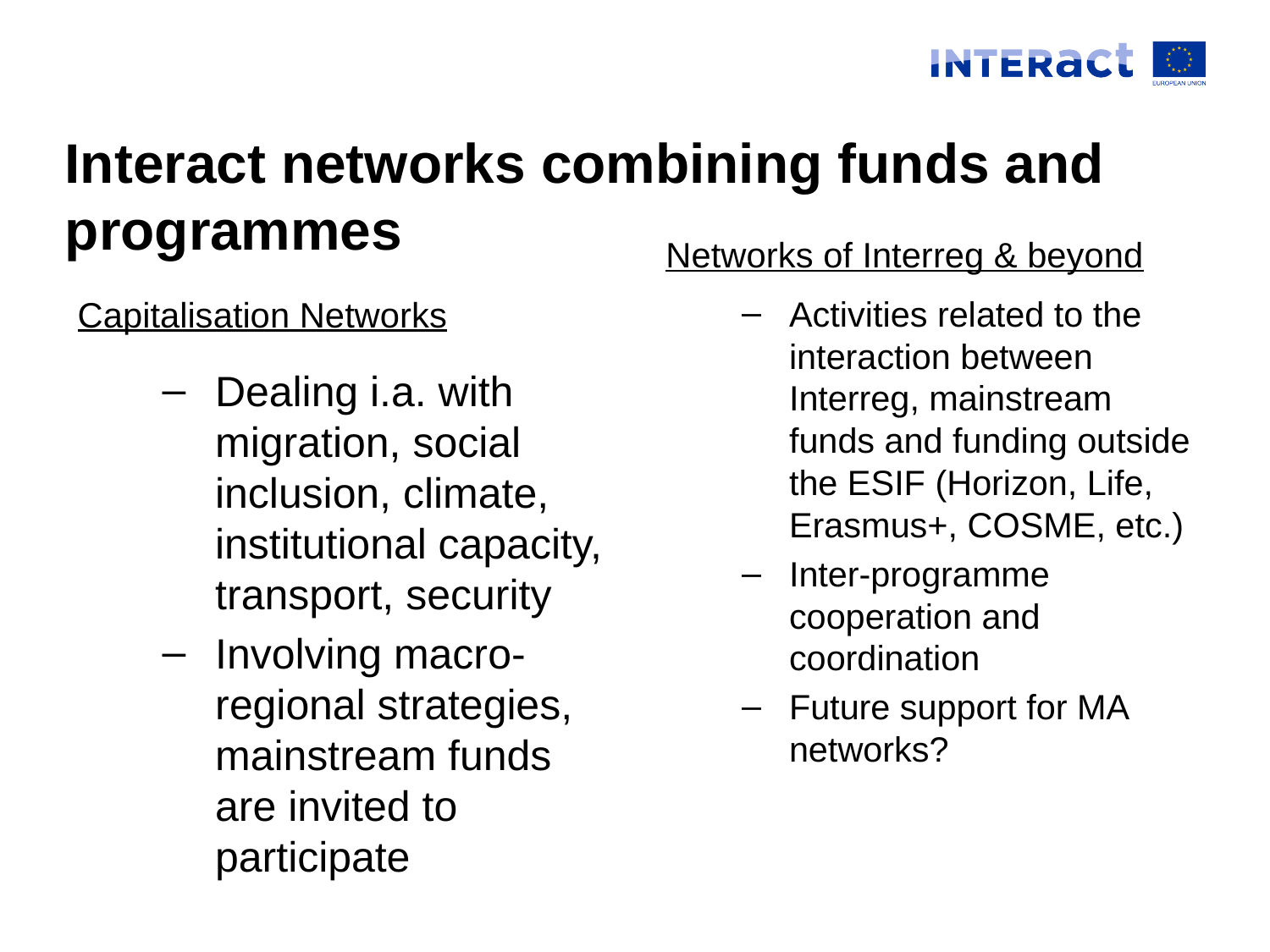

# Interact networks combining funds and programmes
Networks of Interreg & beyond

Activities related to the interaction between Interreg, mainstream funds and funding outside the ESIF (Horizon, Life, Erasmus+, COSME, etc.)
Inter-programme cooperation and coordination
Future support for MA networks?

Capitalisation Networks

Dealing i.a. with migration, social inclusion, climate, institutional capacity, transport, security
Involving macro-regional strategies, mainstream funds are invited to participate